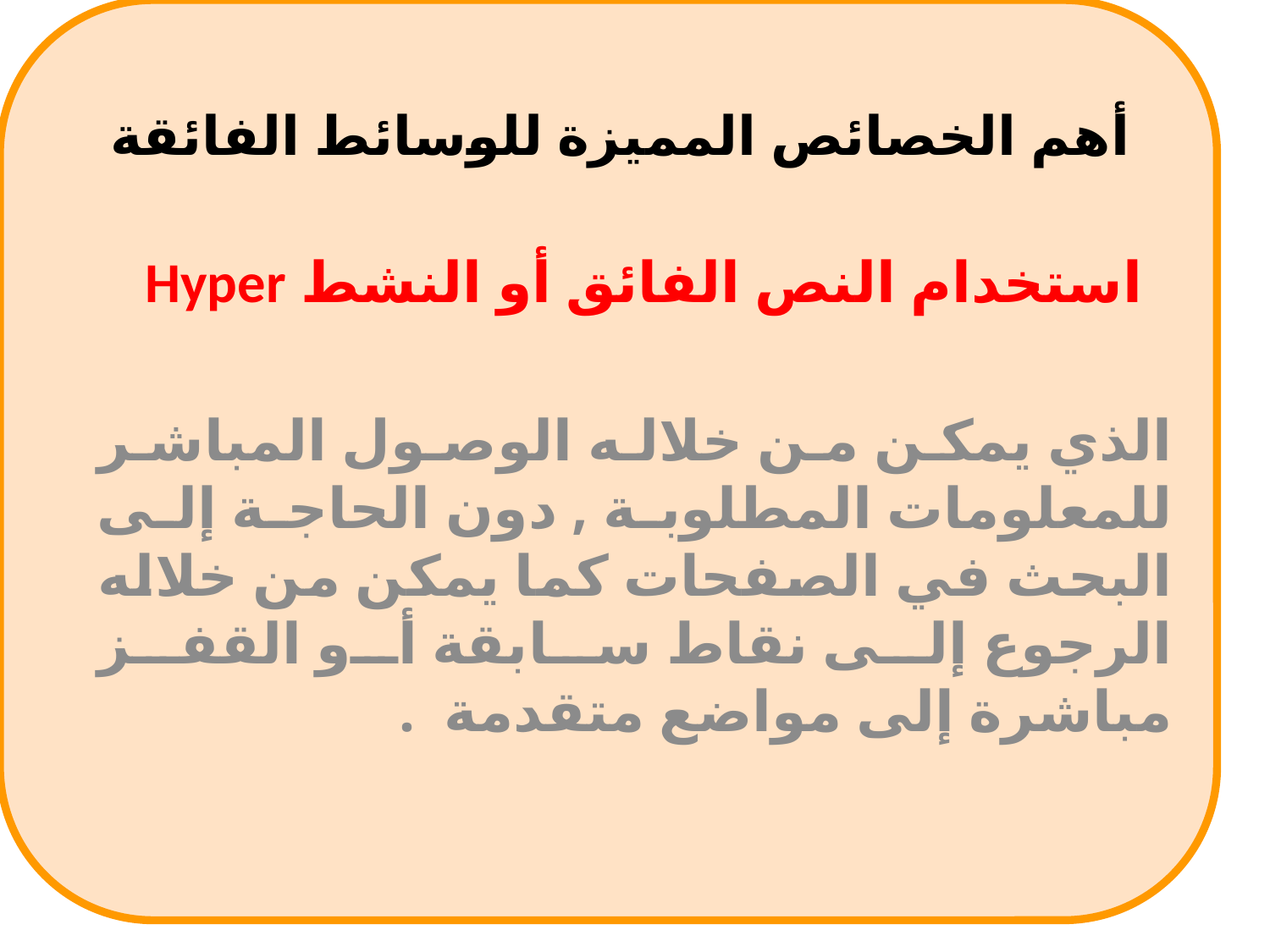

# أهم الخصائص المميزة للوسائط الفائقة
  استخدام النص الفائق أو النشط Hyper

الذي يمكن من خلاله الوصول المباشر للمعلومات المطلوبة , دون الحاجة إلى البحث في الصفحات كما يمكن من خلاله الرجوع إلى نقاط سابقة أو القفز مباشرة إلى مواضع متقدمة  .